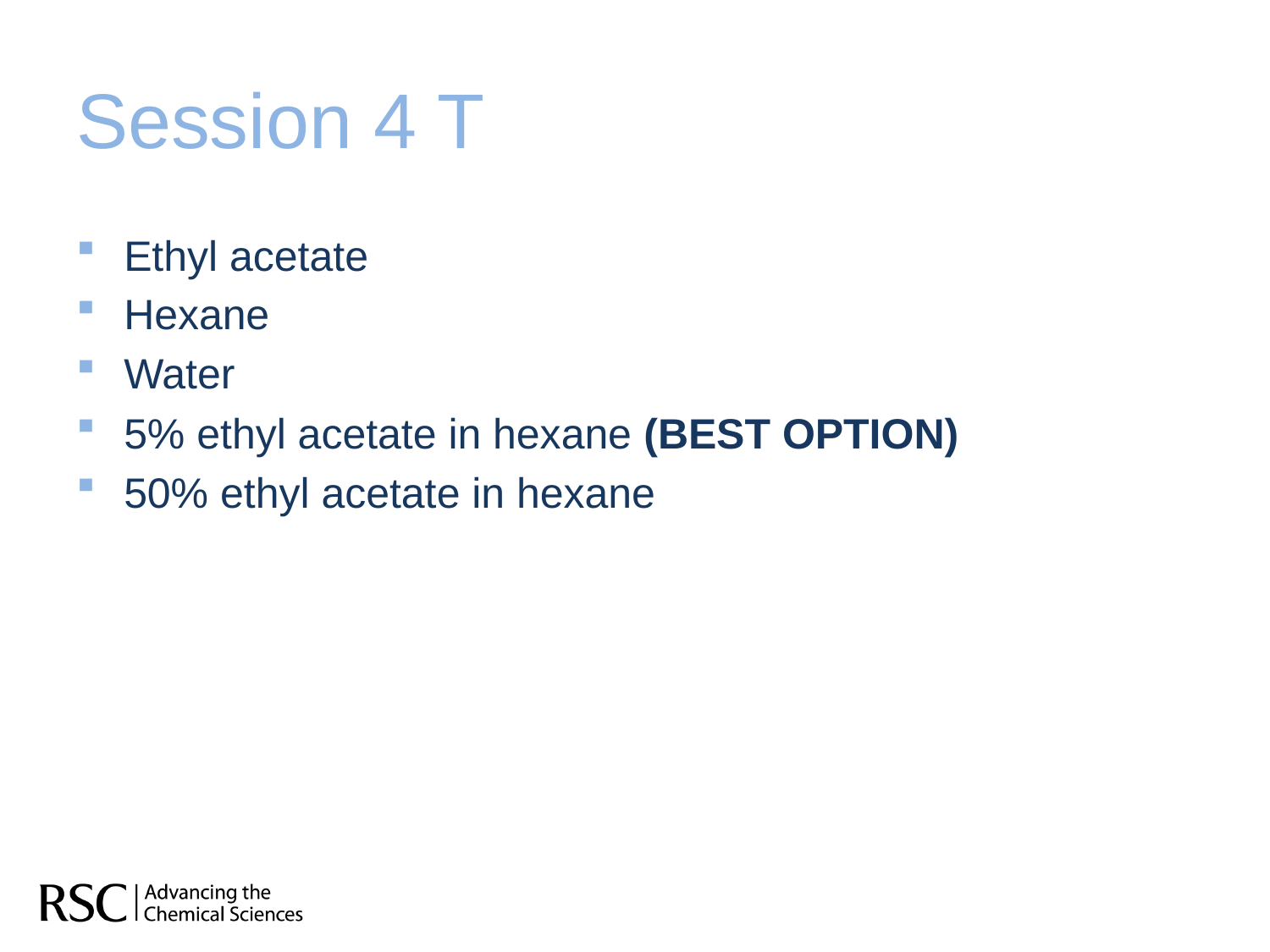

# Session 4 T
Ethyl acetate
Hexane
Water
5% ethyl acetate in hexane (BEST OPTION)
50% ethyl acetate in hexane